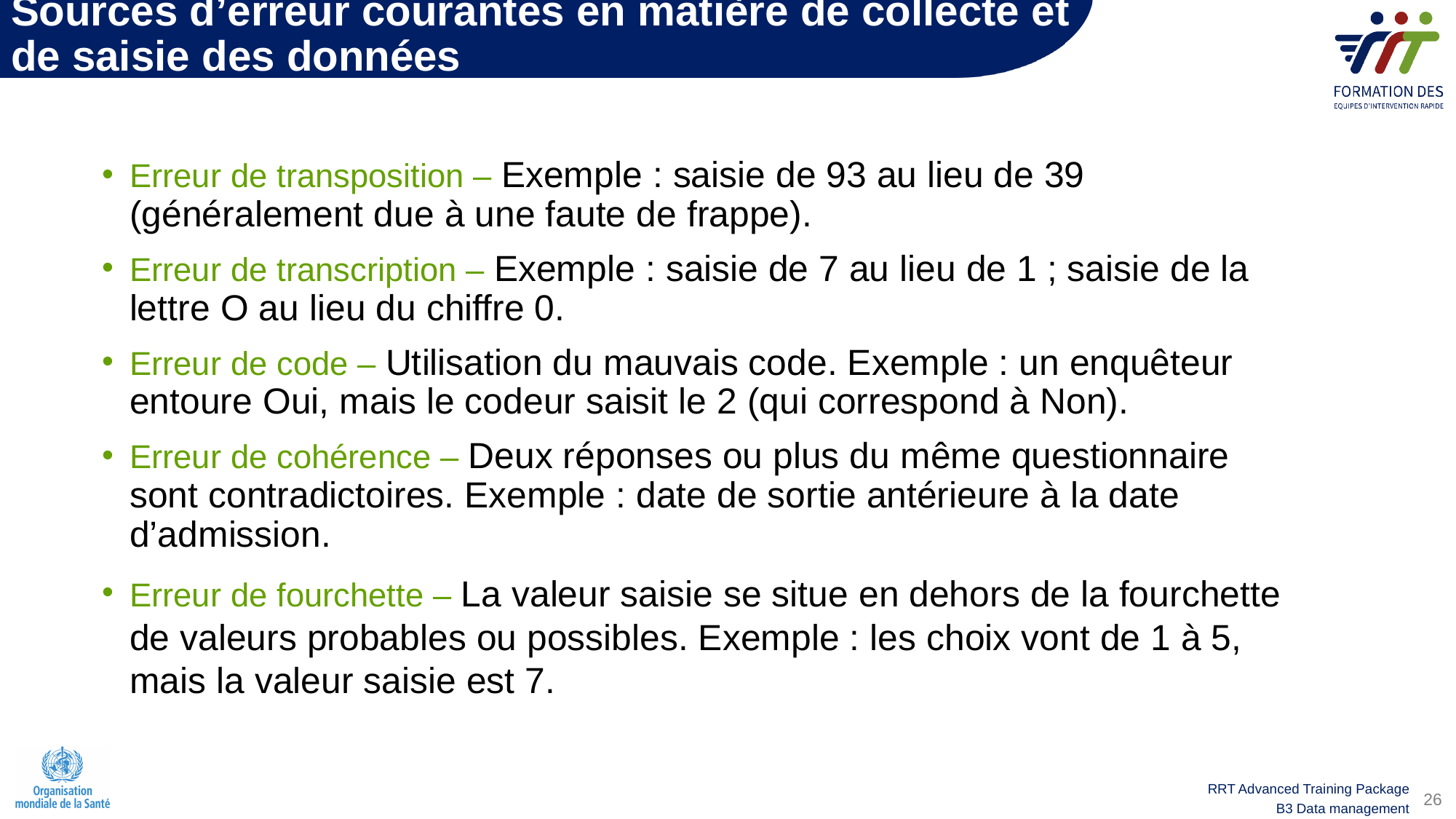

Sources d’erreur courantes en matière de collecte et de saisie des données
Erreur de transposition – Exemple : saisie de 93 au lieu de 39 (généralement due à une faute de frappe).
Erreur de transcription – Exemple : saisie de 7 au lieu de 1 ; saisie de la lettre O au lieu du chiffre 0.
Erreur de code – Utilisation du mauvais code. Exemple : un enquêteur entoure Oui, mais le codeur saisit le 2 (qui correspond à Non).
Erreur de cohérence – Deux réponses ou plus du même questionnaire sont contradictoires. Exemple : date de sortie antérieure à la date d’admission.
Erreur de fourchette – La valeur saisie se situe en dehors de la fourchette de valeurs probables ou possibles. Exemple : les choix vont de 1 à 5, mais la valeur saisie est 7.